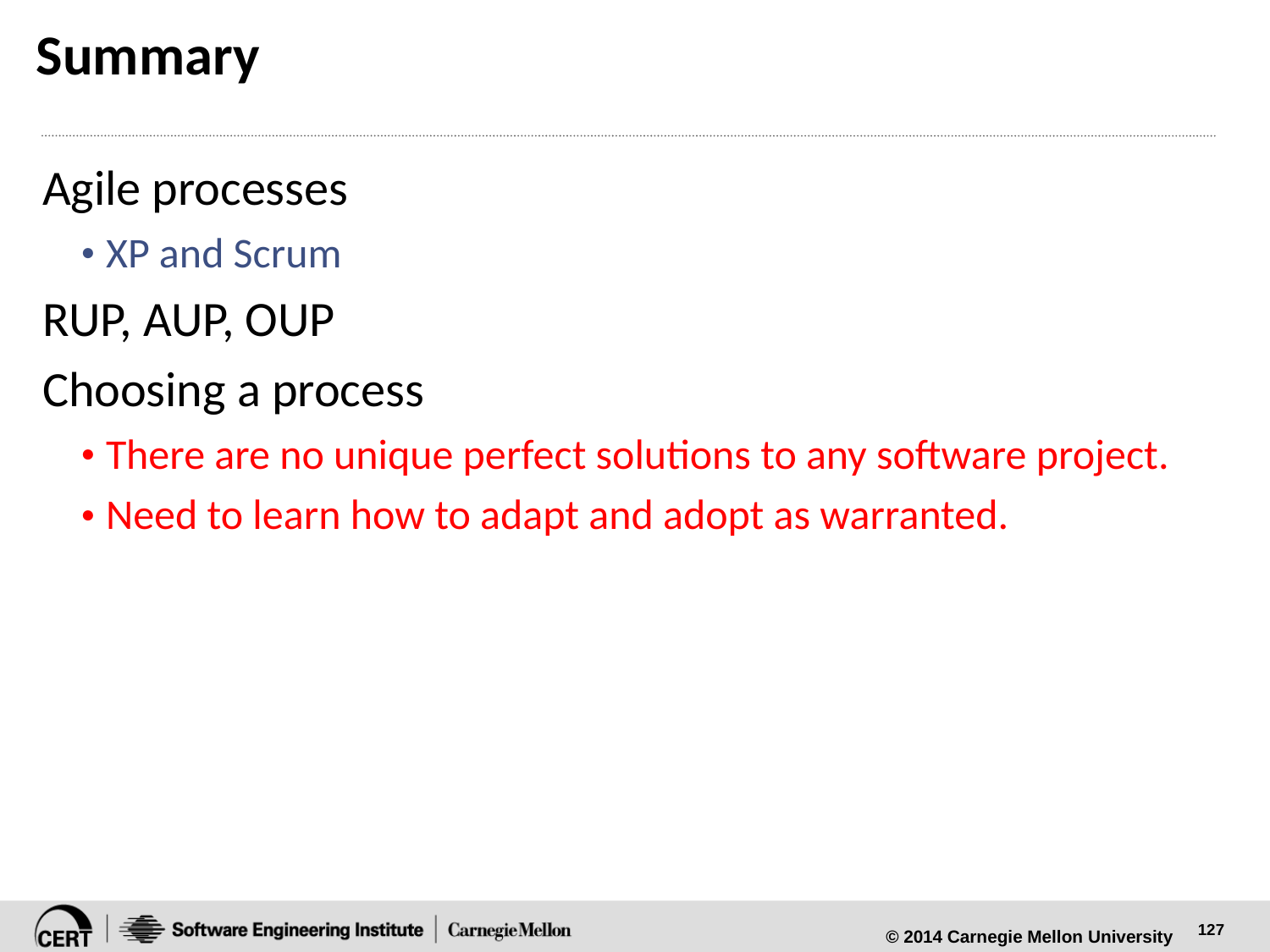

# Summary
Agile processes
XP and Scrum
RUP, AUP, OUP
Choosing a process
There are no unique perfect solutions to any software project.
Need to learn how to adapt and adopt as warranted.